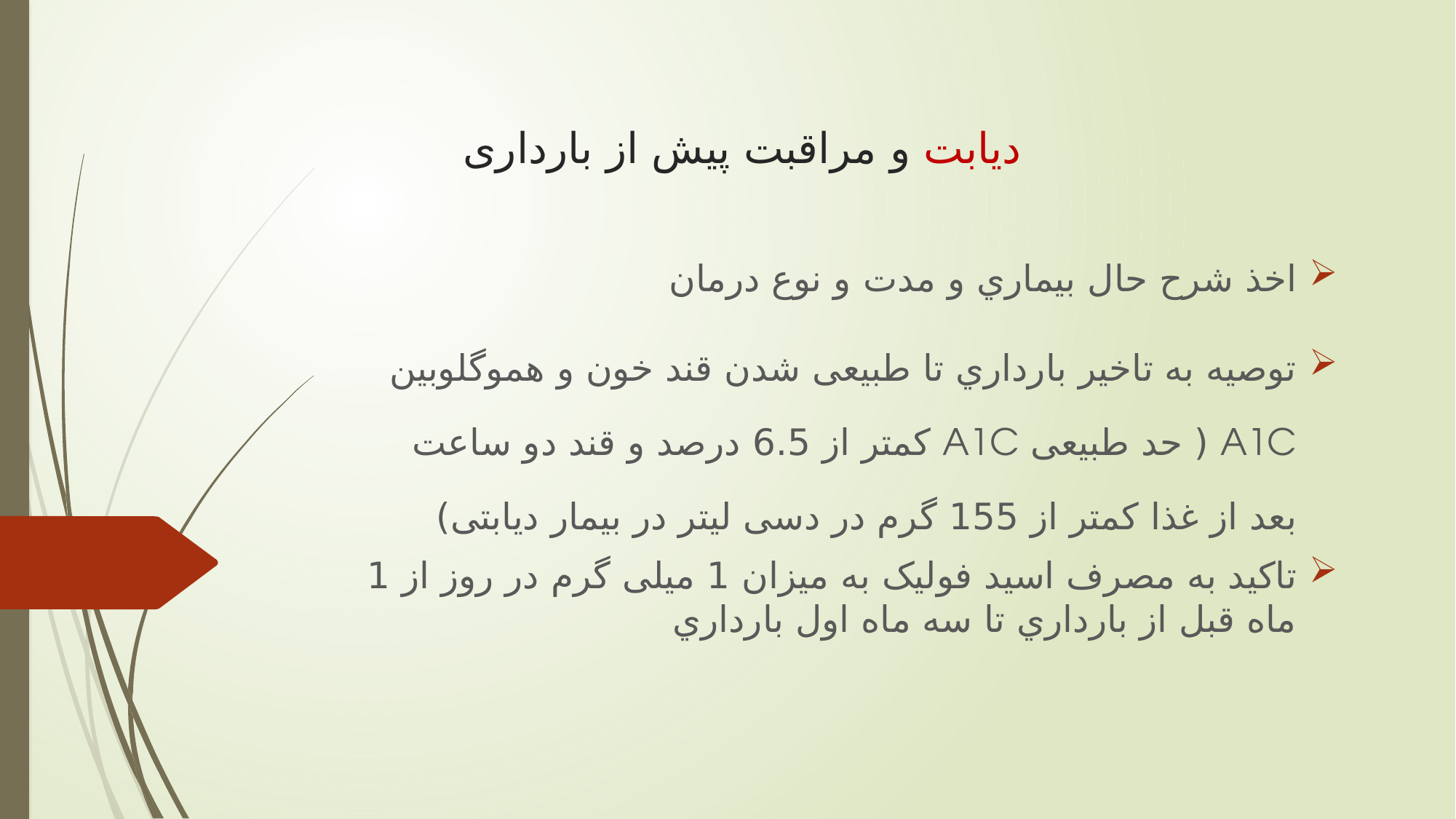

# دیابت و مراقبت پیش از بارداری
اخذ شرح حال بيماري و مدت و نوع درمان
توصیه به تاخیر بارداري تا طبیعی شدن قند خون و هموگلوبین A1C ( حد طبیعی A1C کمتر از 6.5 درصد و قند دو ساعت بعد از غذا کمتر از 155 گرم در دسی لیتر در بیمار دیابتی)
تاکید به مصرف اسید فولیک به میزان 1 میلی گرم در روز از 1 ماه قبل از بارداري تا سه ماه اول بارداري